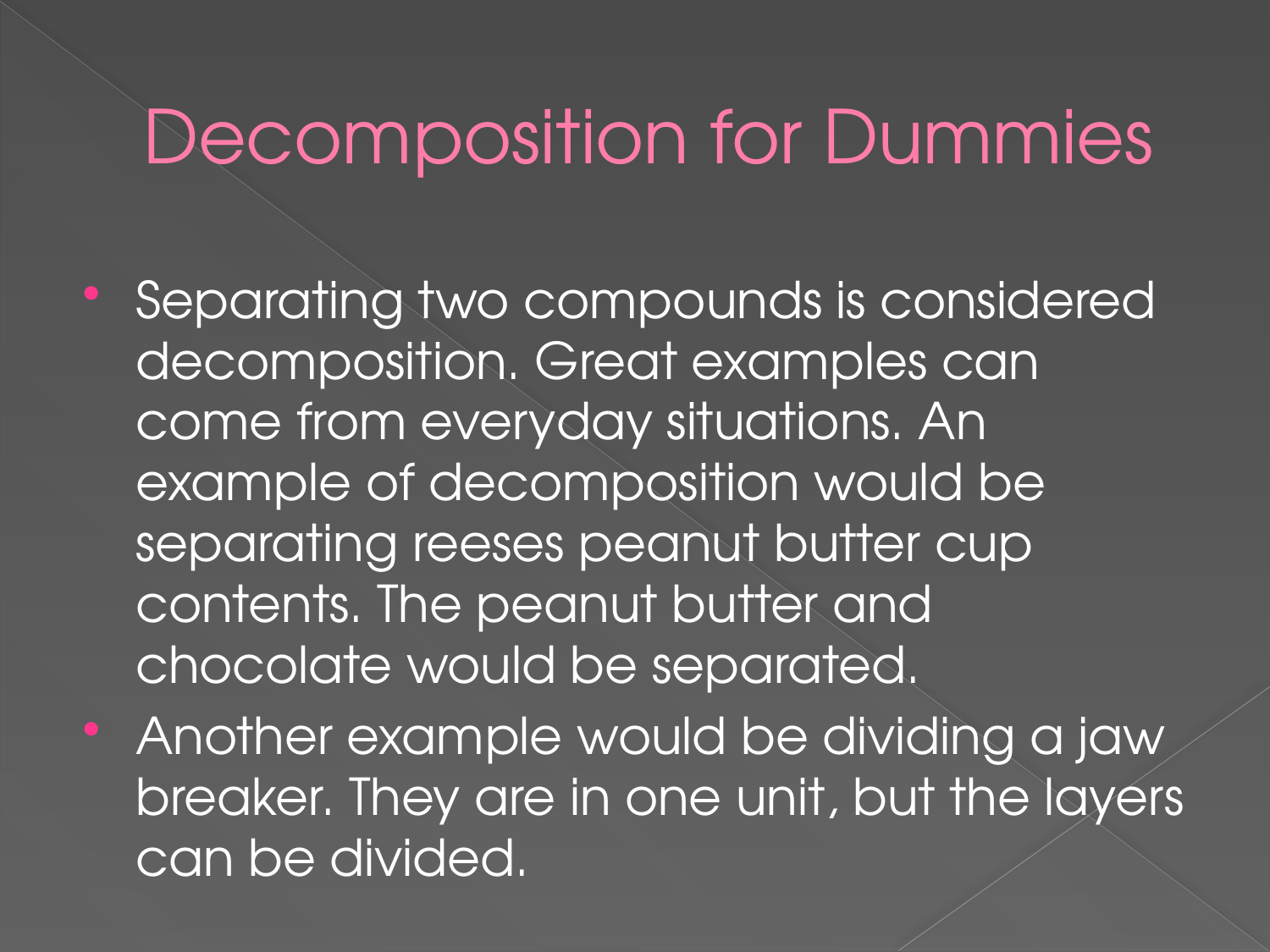

# Decomposition for Dummies
Separating two compounds is considered decomposition. Great examples can come from everyday situations. An example of decomposition would be separating reeses peanut butter cup contents. The peanut butter and chocolate would be separated.
Another example would be dividing a jaw breaker. They are in one unit, but the layers can be divided.